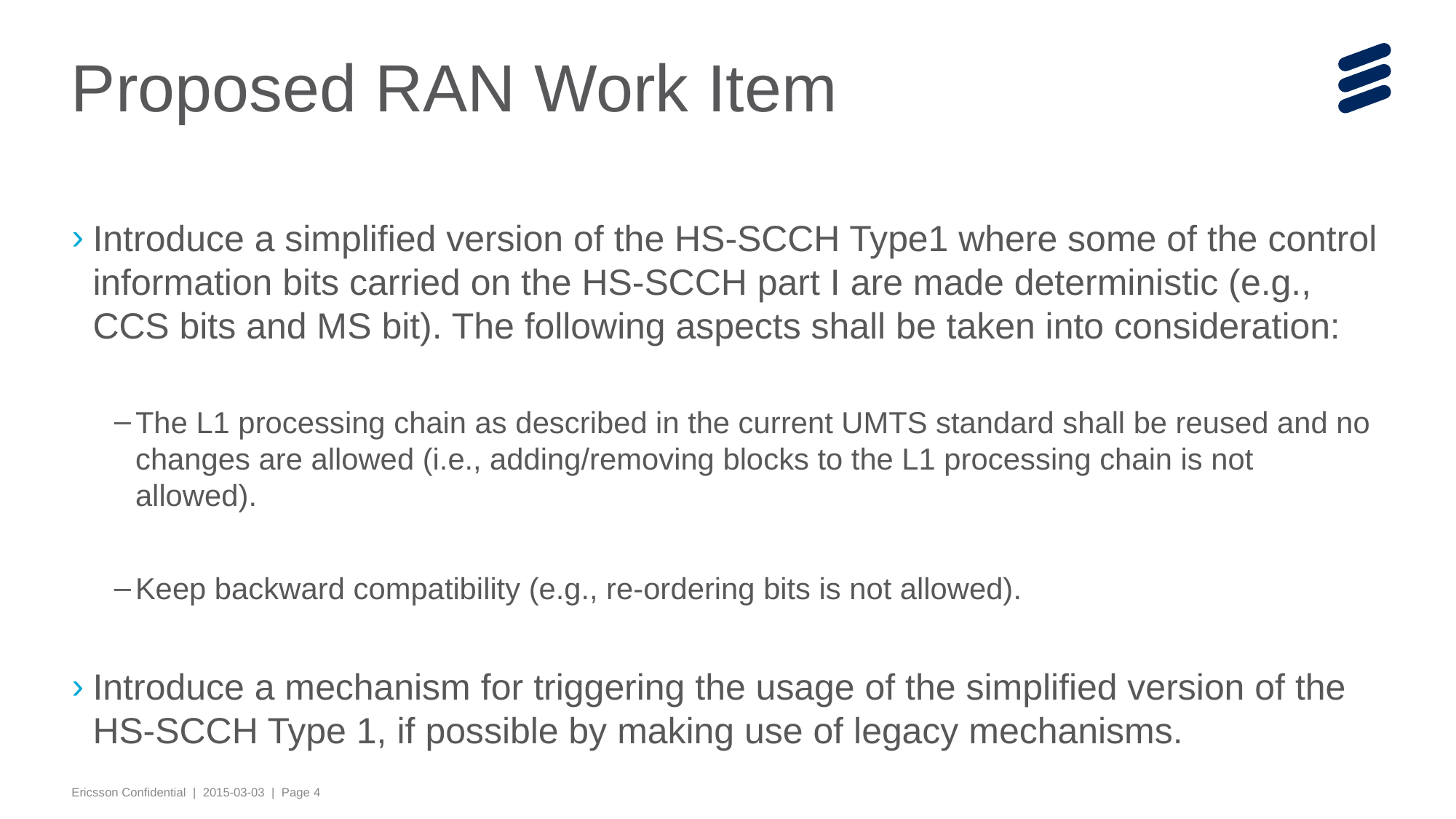

# Proposed RAN Work Item
Introduce a simplified version of the HS-SCCH Type1 where some of the control information bits carried on the HS-SCCH part I are made deterministic (e.g., CCS bits and MS bit). The following aspects shall be taken into consideration:

The L1 processing chain as described in the current UMTS standard shall be reused and no changes are allowed (i.e., adding/removing blocks to the L1 processing chain is not allowed).

Keep backward compatibility (e.g., re-ordering bits is not allowed).

Introduce a mechanism for triggering the usage of the simplified version of the HS-SCCH Type 1, if possible by making use of legacy mechanisms.